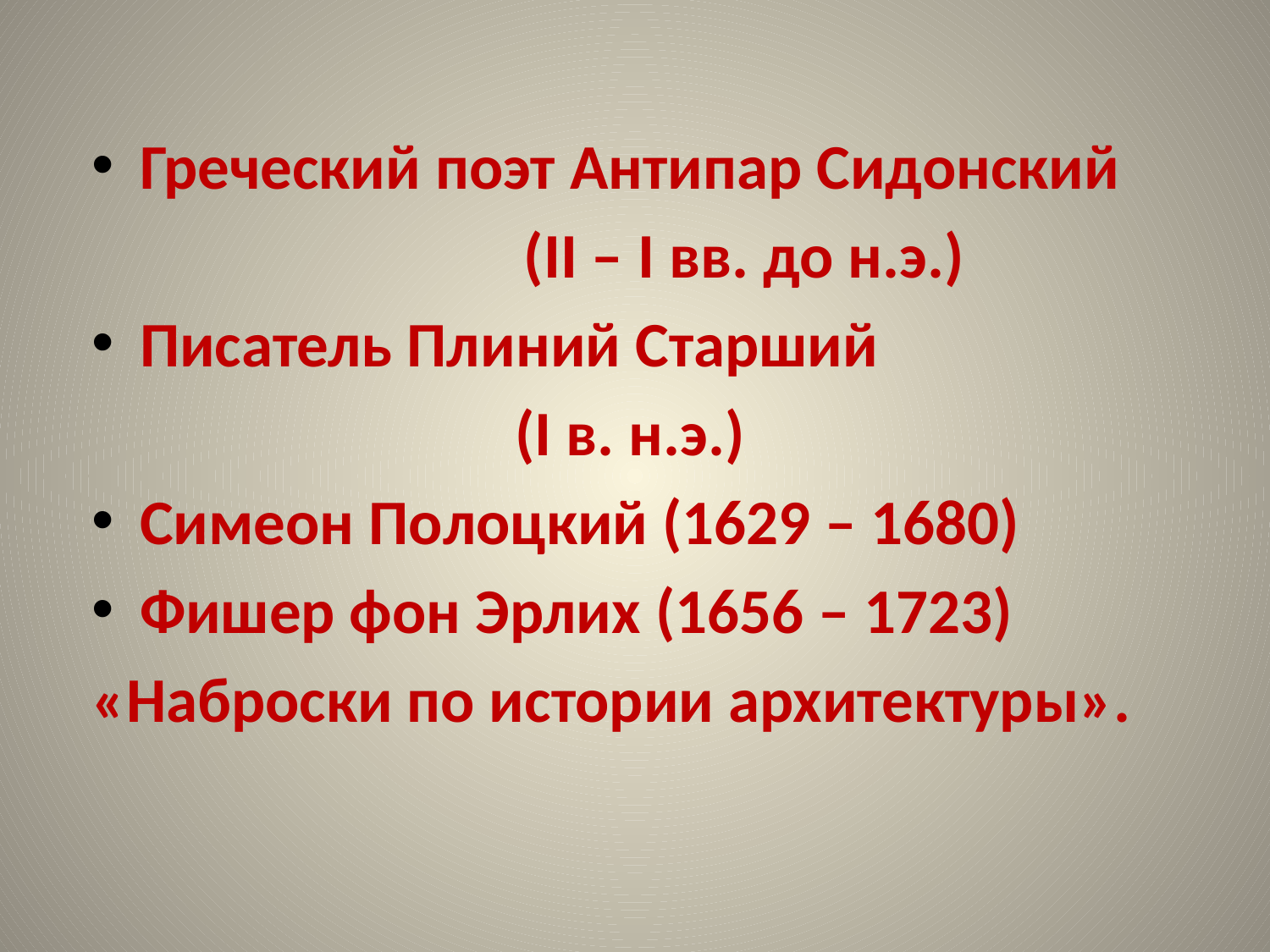

Греческий поэт Антипар Сидонский
                              (II – I вв. до н.э.)
Писатель Плиний Старший
 (I в. н.э.)
Симеон Полоцкий (1629 – 1680)
Фишер фон Эрлих (1656 – 1723)
«Наброски по истории архитектуры».